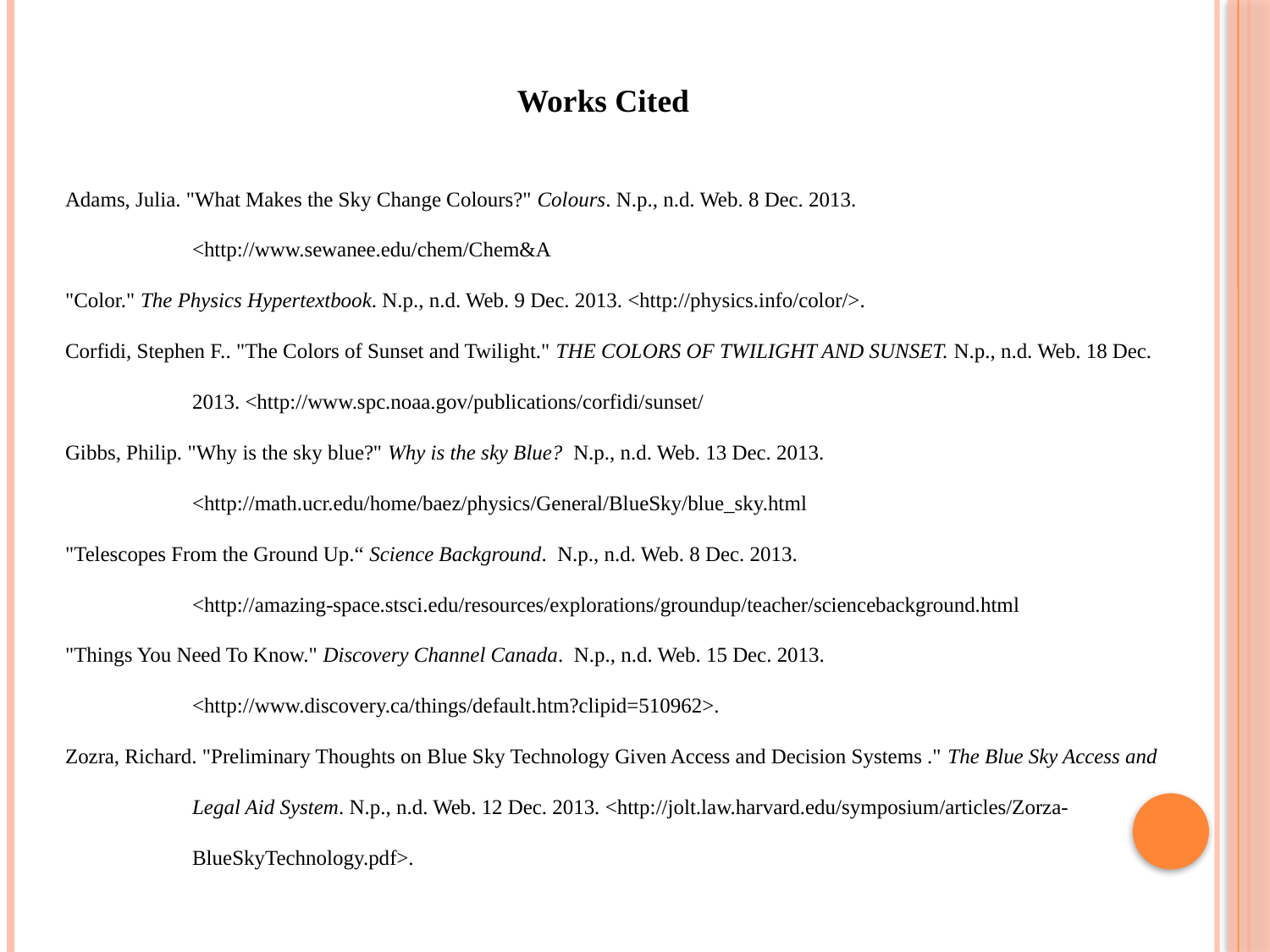

Works Cited
Adams, Julia. "What Makes the Sky Change Colours?" Colours. N.p., n.d. Web. 8 Dec. 2013.

	<http://www.sewanee.edu/chem/Chem&A

"Color." The Physics Hypertextbook. N.p., n.d. Web. 9 Dec. 2013. <http://physics.info/color/>.

Corfidi, Stephen F.. "The Colors of Sunset and Twilight." THE COLORS OF TWILIGHT AND SUNSET. N.p., n.d. Web. 18 Dec.

	2013. <http://www.spc.noaa.gov/publications/corfidi/sunset/

Gibbs, Philip. "Why is the sky blue?" Why is the sky Blue?  N.p., n.d. Web. 13 Dec. 2013.

	<http://math.ucr.edu/home/baez/physics/General/BlueSky/blue_sky.html

"Telescopes From the Ground Up.“ Science Background.  N.p., n.d. Web. 8 Dec. 2013.

	<http://amazing-space.stsci.edu/resources/explorations/groundup/teacher/sciencebackground.html

"Things You Need To Know." Discovery Channel Canada.  N.p., n.d. Web. 15 Dec. 2013.

	<http://www.discovery.ca/things/default.htm?clipid=510962>.

Zozra, Richard. "Preliminary Thoughts on Blue Sky Technology Given Access and Decision Systems ." The Blue Sky Access and

	Legal Aid System. N.p., n.d. Web. 12 Dec. 2013. <http://jolt.law.harvard.edu/symposium/articles/Zorza-

	BlueSkyTechnology.pdf>.